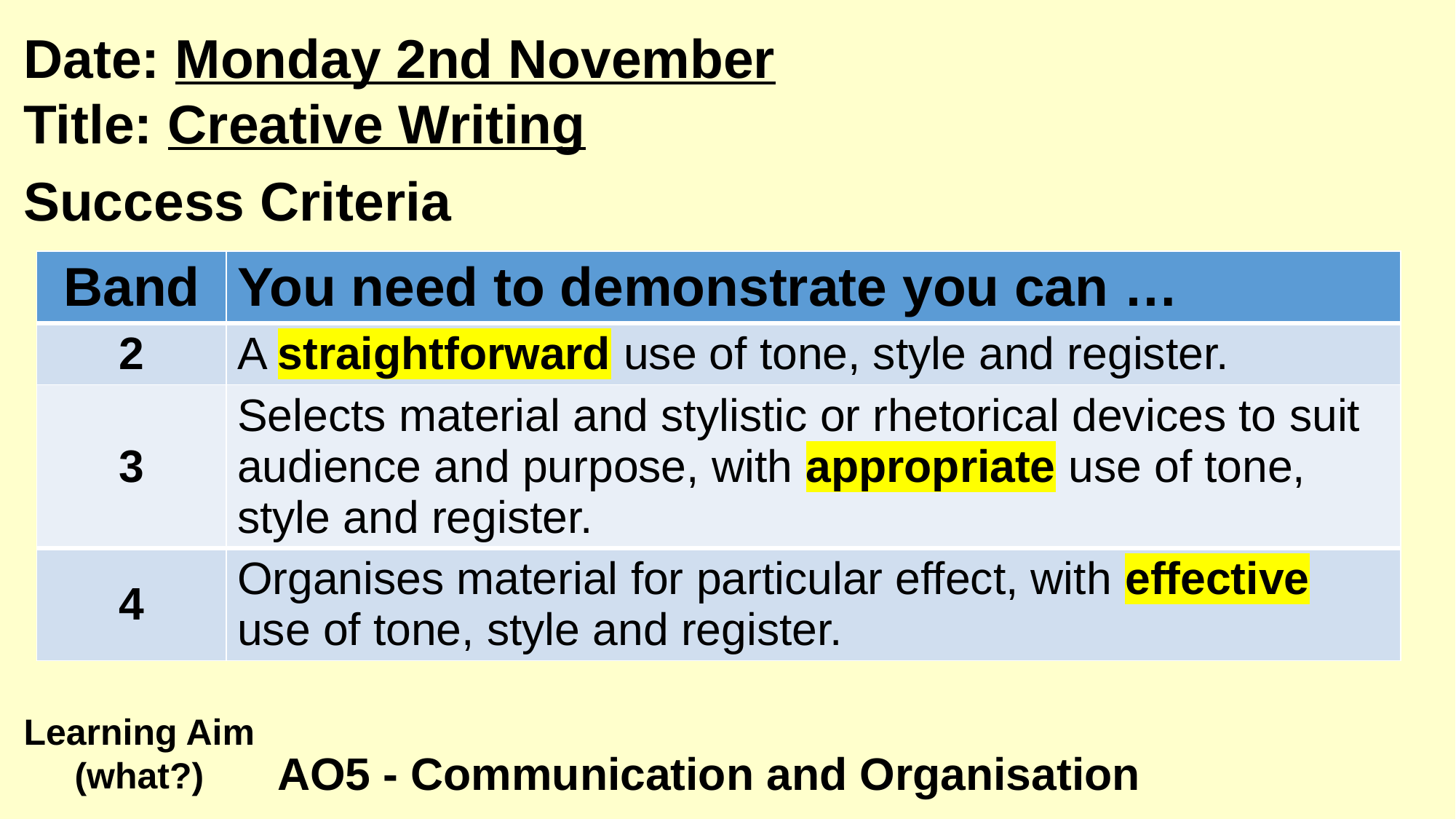

Date: Monday 2nd November
Title: Creative Writing

Success Criteria

| Band | You need to demonstrate you can … |
| --- | --- |
| 2 | A straightforward use of tone, style and register. |
| 3 | Selects material and stylistic or rhetorical devices to suit audience and purpose, with appropriate use of tone, style and register. |
| 4 | Organises material for particular effect, with effective use of tone, style and register. |
Learning Aim
(what?)
AO5 - Communication and Organisation